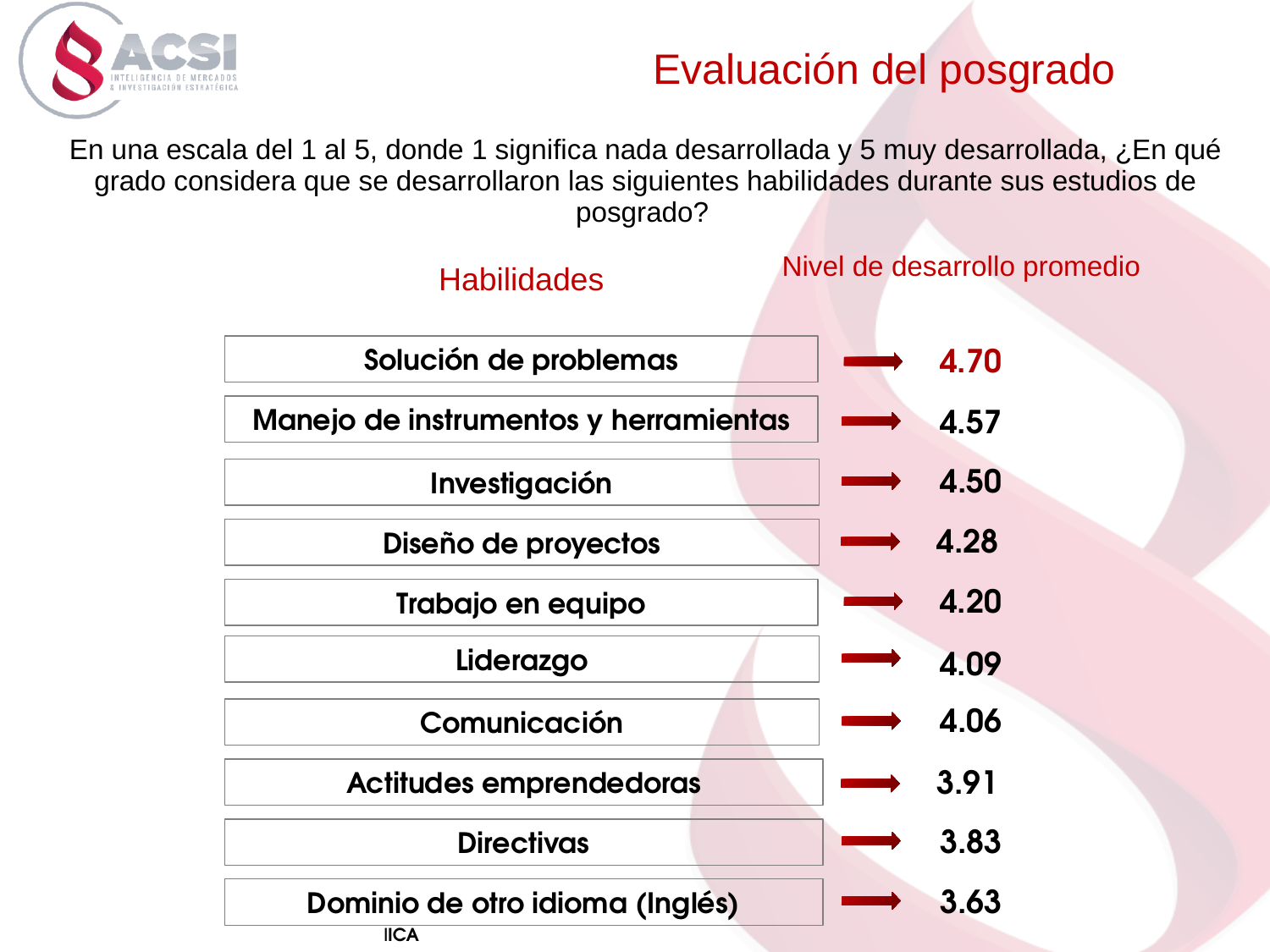

Evaluación del posgrado
En una escala del 1 al 5, donde 1 significa nada desarrollada y 5 muy desarrollada, ¿En qué grado considera que se desarrollaron las siguientes habilidades durante sus estudios de posgrado?
Nivel de desarrollo promedio
Habilidades
4.70
Solución de problemas

Manejo de instrumentos y herramientas
4.57

4.50
Investigación

4.28
Diseño de proyectos

4.20
Trabajo en equipo

Liderazgo
4.09

4.06
Comunicación

3.91
Actitudes emprendedoras

3.83
Directivas

3.63
Dominio de otro idioma (Inglés)